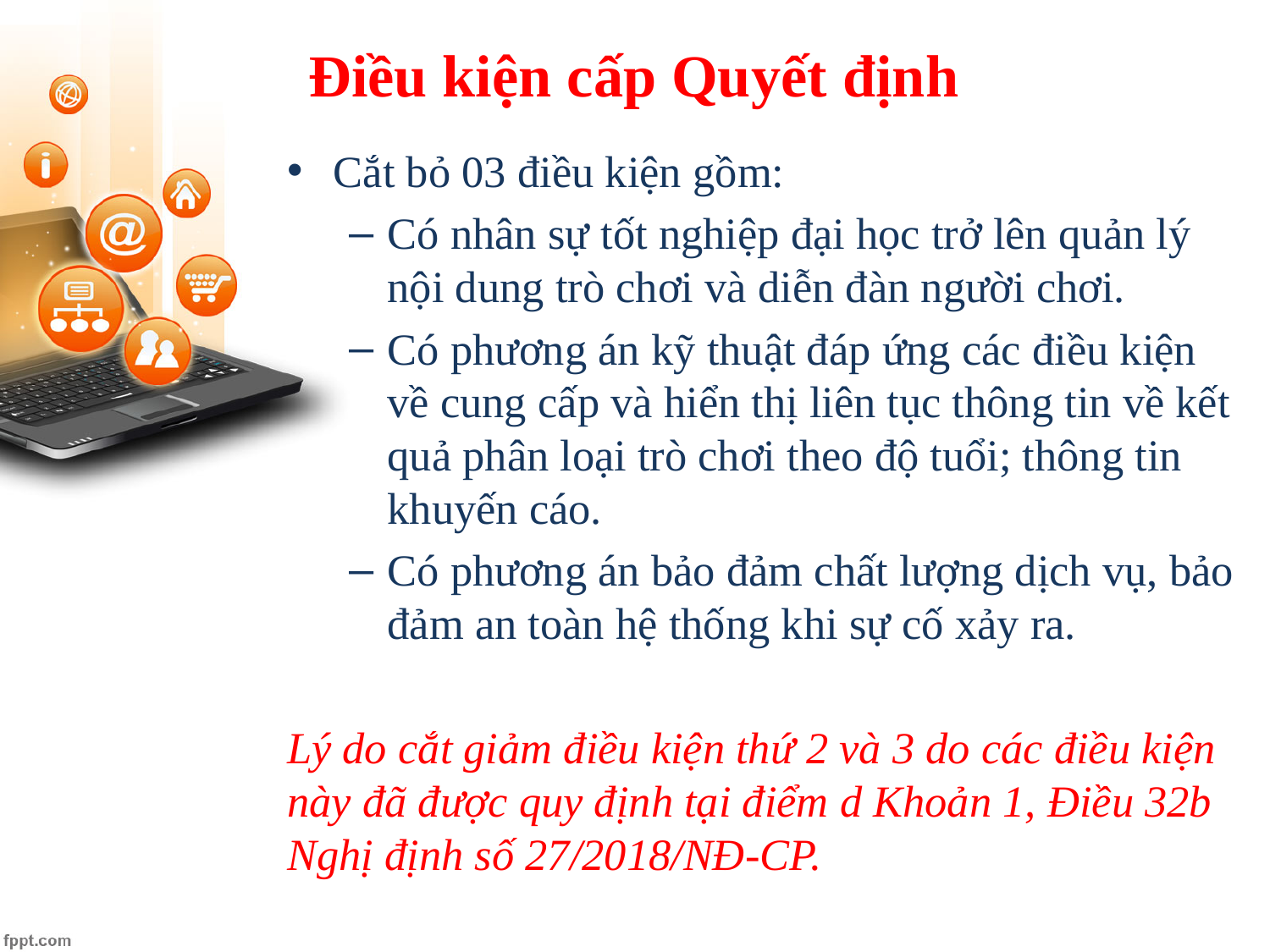

# Điều kiện cấp Quyết định
Cắt bỏ 03 điều kiện gồm:
Có nhân sự tốt nghiệp đại học trở lên quản lý nội dung trò chơi và diễn đàn người chơi.
Có phương án kỹ thuật đáp ứng các điều kiện về cung cấp và hiển thị liên tục thông tin về kết quả phân loại trò chơi theo độ tuổi; thông tin khuyến cáo.
Có phương án bảo đảm chất lượng dịch vụ, bảo đảm an toàn hệ thống khi sự cố xảy ra.

Lý do cắt giảm điều kiện thứ 2 và 3 do các điều kiện này đã được quy định tại điểm d Khoản 1, Điều 32b Nghị định số 27/2018/NĐ-CP.